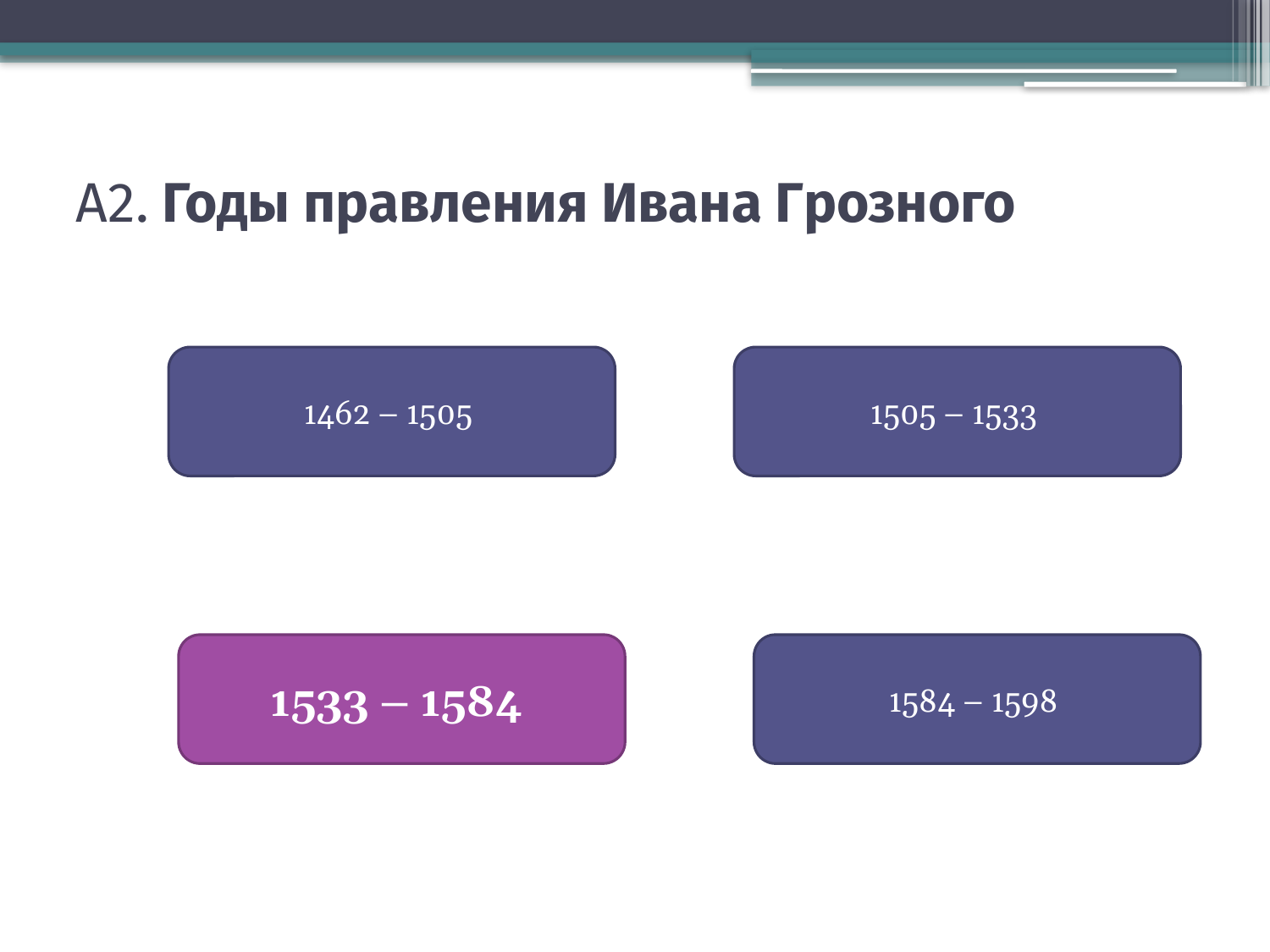

# А2. Годы правления Ивана Грозного
1462 – 1505
1505 – 1533
1533 – 1584
1584 – 1598